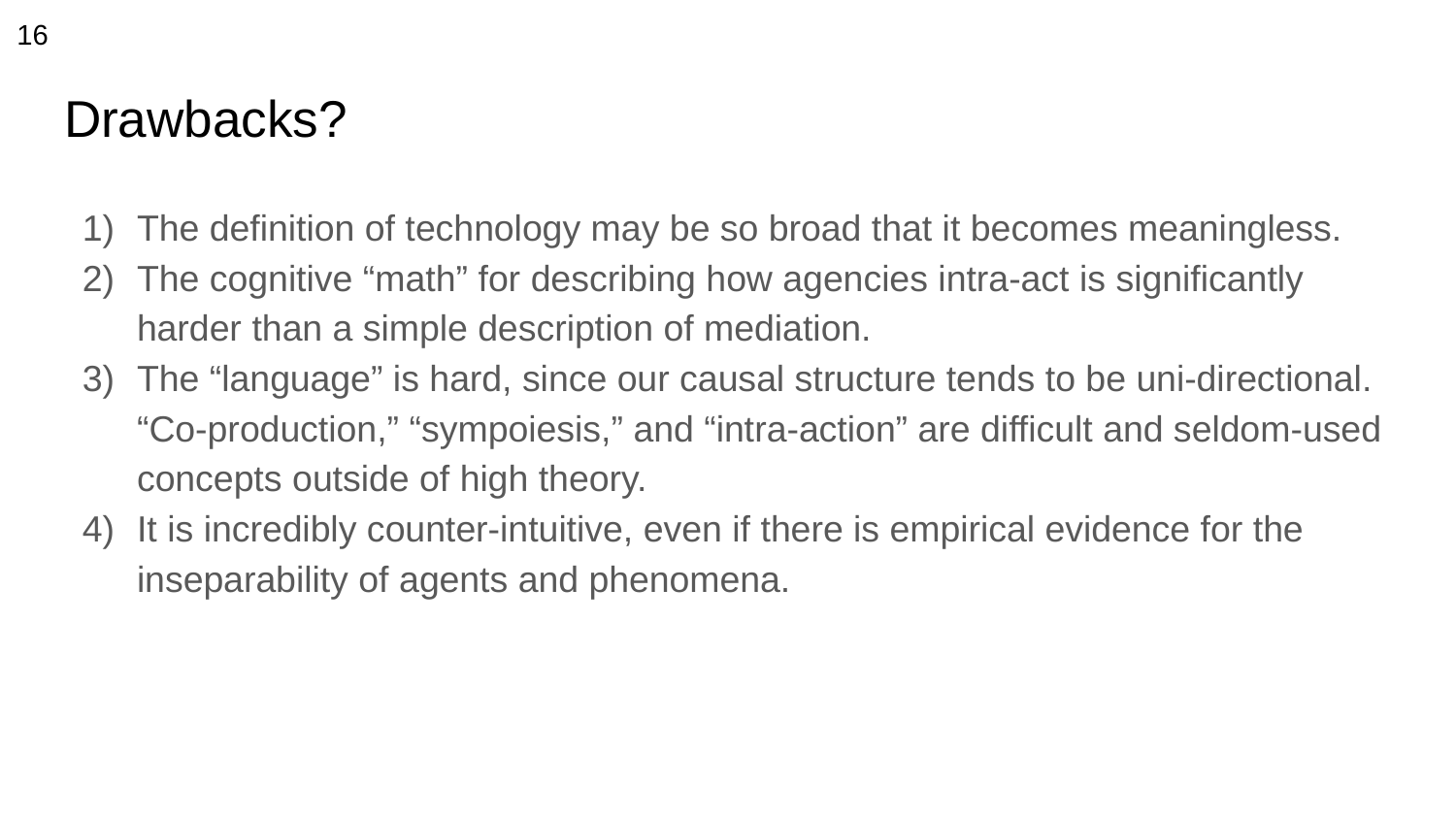

16
# Drawbacks?
The definition of technology may be so broad that it becomes meaningless.
The cognitive “math” for describing how agencies intra-act is significantly harder than a simple description of mediation.
The “language” is hard, since our causal structure tends to be uni-directional. “Co-production,” “sympoiesis,” and “intra-action” are difficult and seldom-used concepts outside of high theory.
It is incredibly counter-intuitive, even if there is empirical evidence for the inseparability of agents and phenomena.